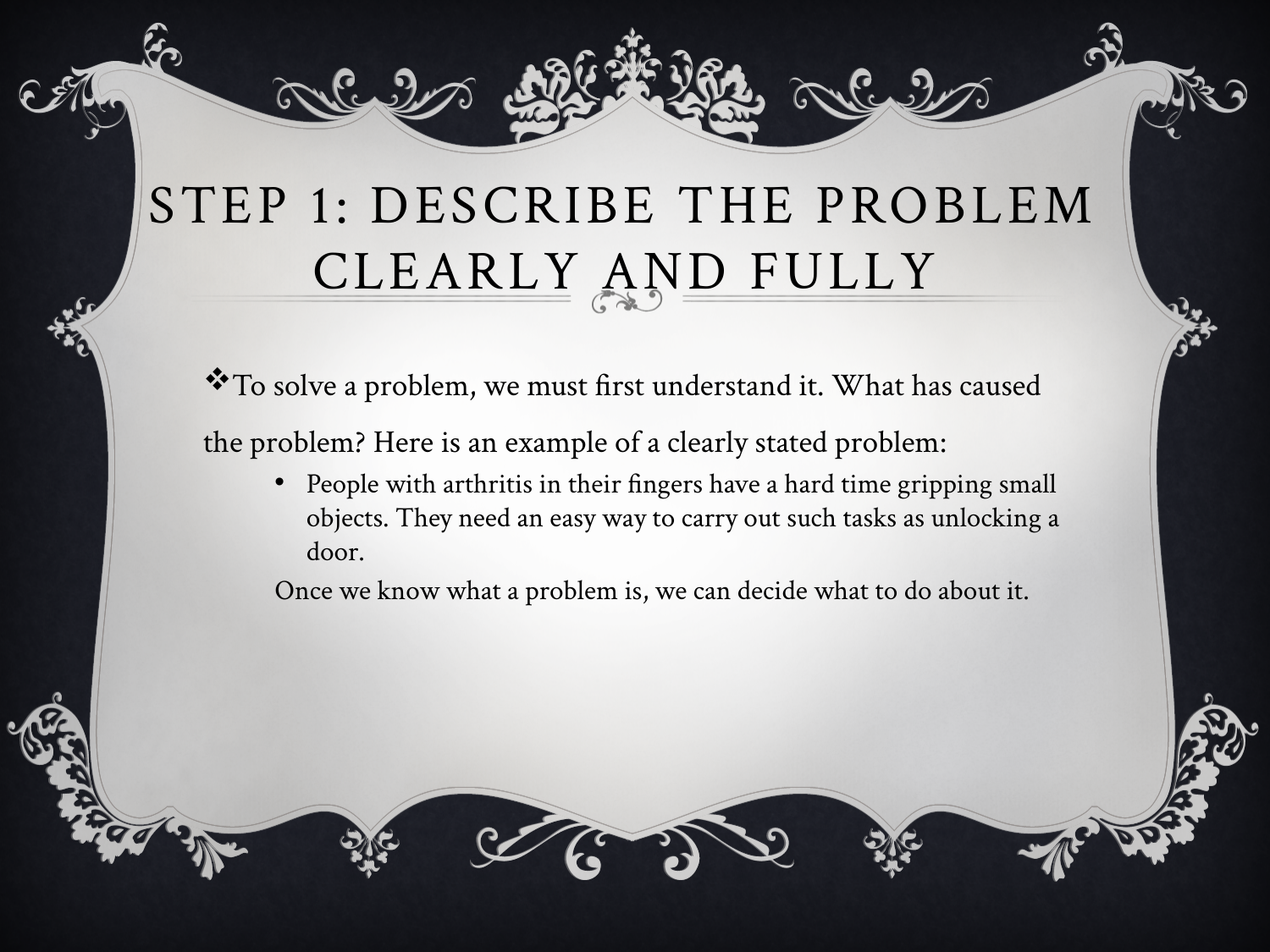

# Step 1: describe the problem clearly and fully
To solve a problem, we must first understand it. What has caused the problem? Here is an example of a clearly stated problem:
People with arthritis in their fingers have a hard time gripping small objects. They need an easy way to carry out such tasks as unlocking a door.
Once we know what a problem is, we can decide what to do about it.